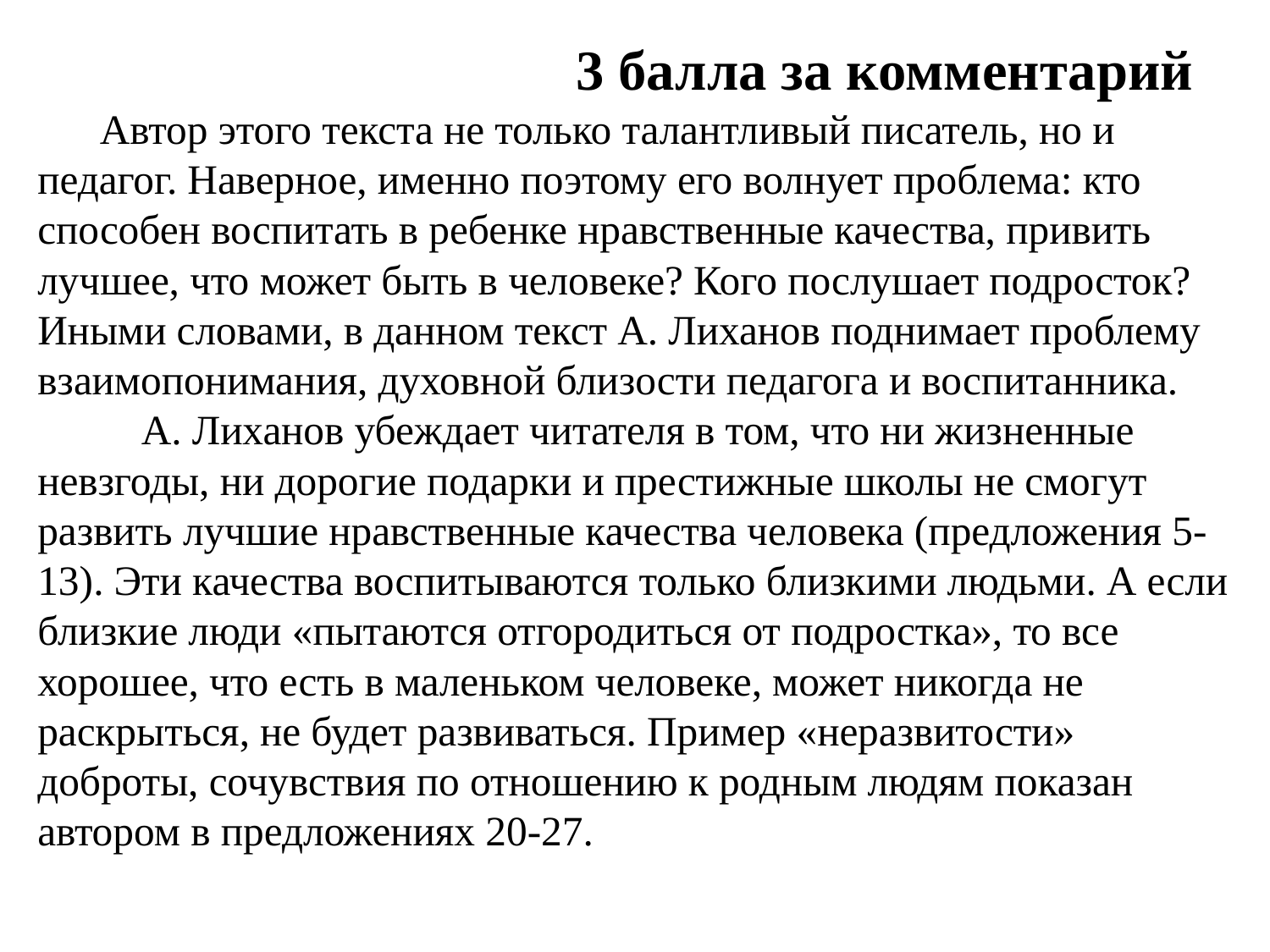

# 3 балла за комментарий
      Автор этого текста не только талантливый писатель, но и педагог. Наверное, именно поэтому его волнует проблема: кто способен воспитать в ребенке нравственные качества, привить лучшее, что может быть в человеке? Кого послушает подросток? Иными словами, в данном текст А. Лиханов поднимает проблему взаимопонимания, духовной близости педагога и воспитанника.
          А. Лиханов убеждает читателя в том, что ни жизненные невзгоды, ни дорогие подарки и престижные школы не смогут развить лучшие нравственные качества человека (предложения 5-13). Эти качества воспитываются только близкими людьми. А если близкие люди «пытаются отгородиться от подростка», то все хорошее, что есть в маленьком человеке, может никогда не раскрыться, не будет развиваться. Пример «неразвитости» доброты, сочувствия по отношению к родным людям показан автором в предложениях 20-27.